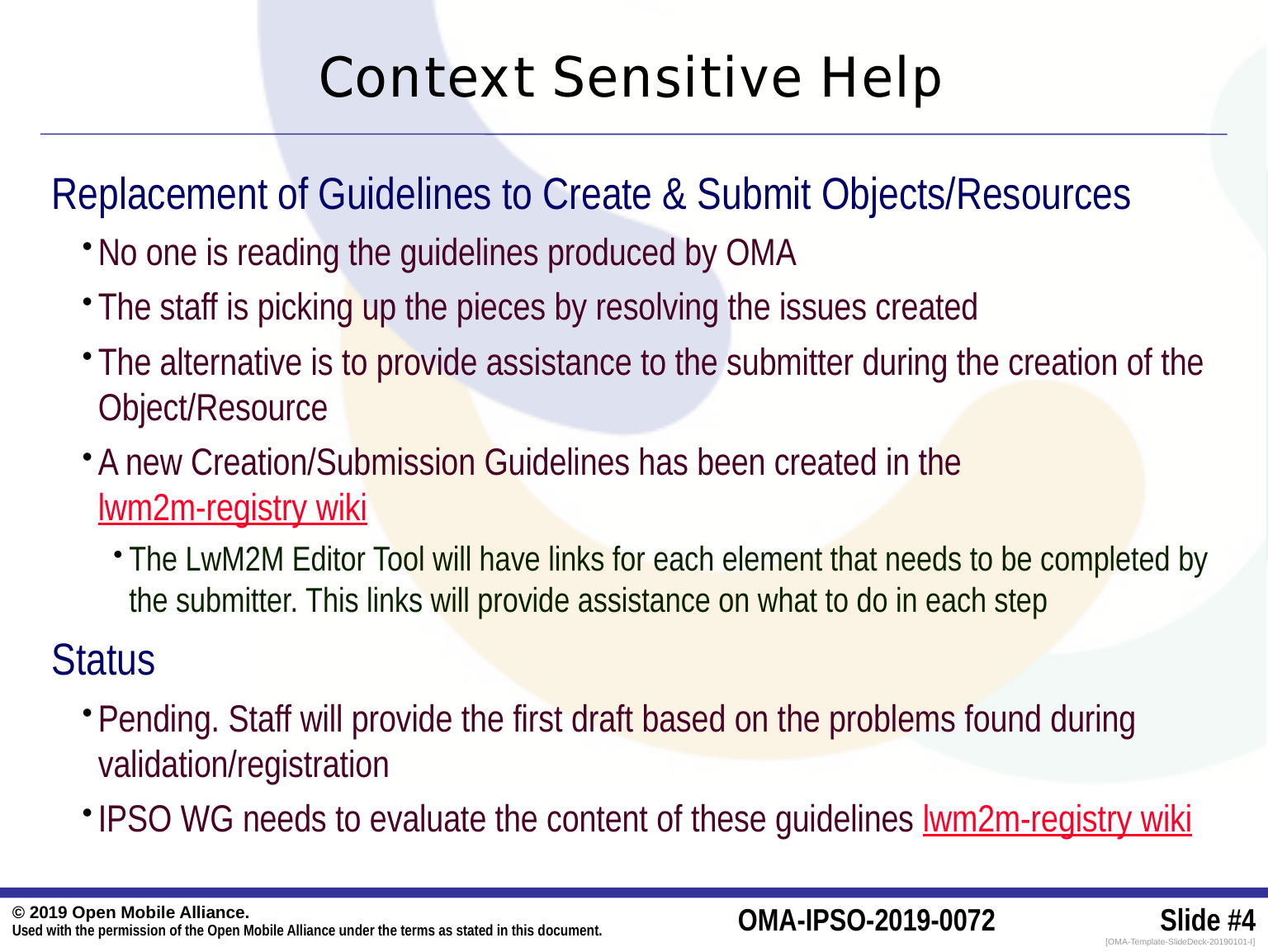

# Context Sensitive Help
Replacement of Guidelines to Create & Submit Objects/Resources
No one is reading the guidelines produced by OMA
The staff is picking up the pieces by resolving the issues created
The alternative is to provide assistance to the submitter during the creation of the Object/Resource
A new Creation/Submission Guidelines has been created in the  lwm2m-registry wiki
The LwM2M Editor Tool will have links for each element that needs to be completed by the submitter. This links will provide assistance on what to do in each step
Status
Pending. Staff will provide the first draft based on the problems found during validation/registration
IPSO WG needs to evaluate the content of these guidelines lwm2m-registry wiki